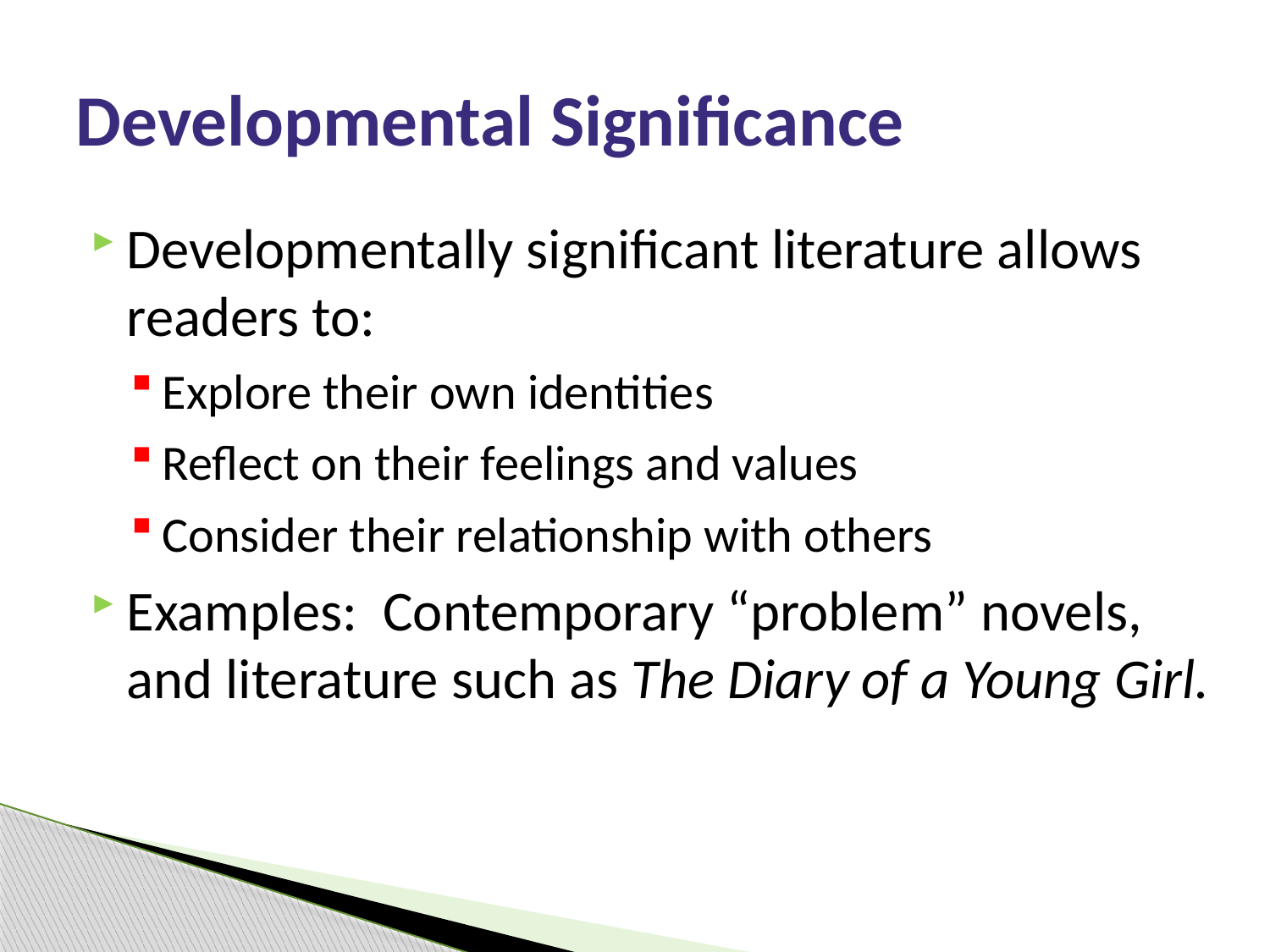

# Developmental Significance
Developmentally significant literature allows readers to:
Explore their own identities
Reflect on their feelings and values
Consider their relationship with others
Examples:  Contemporary “problem” novels, and literature such as The Diary of a Young Girl.